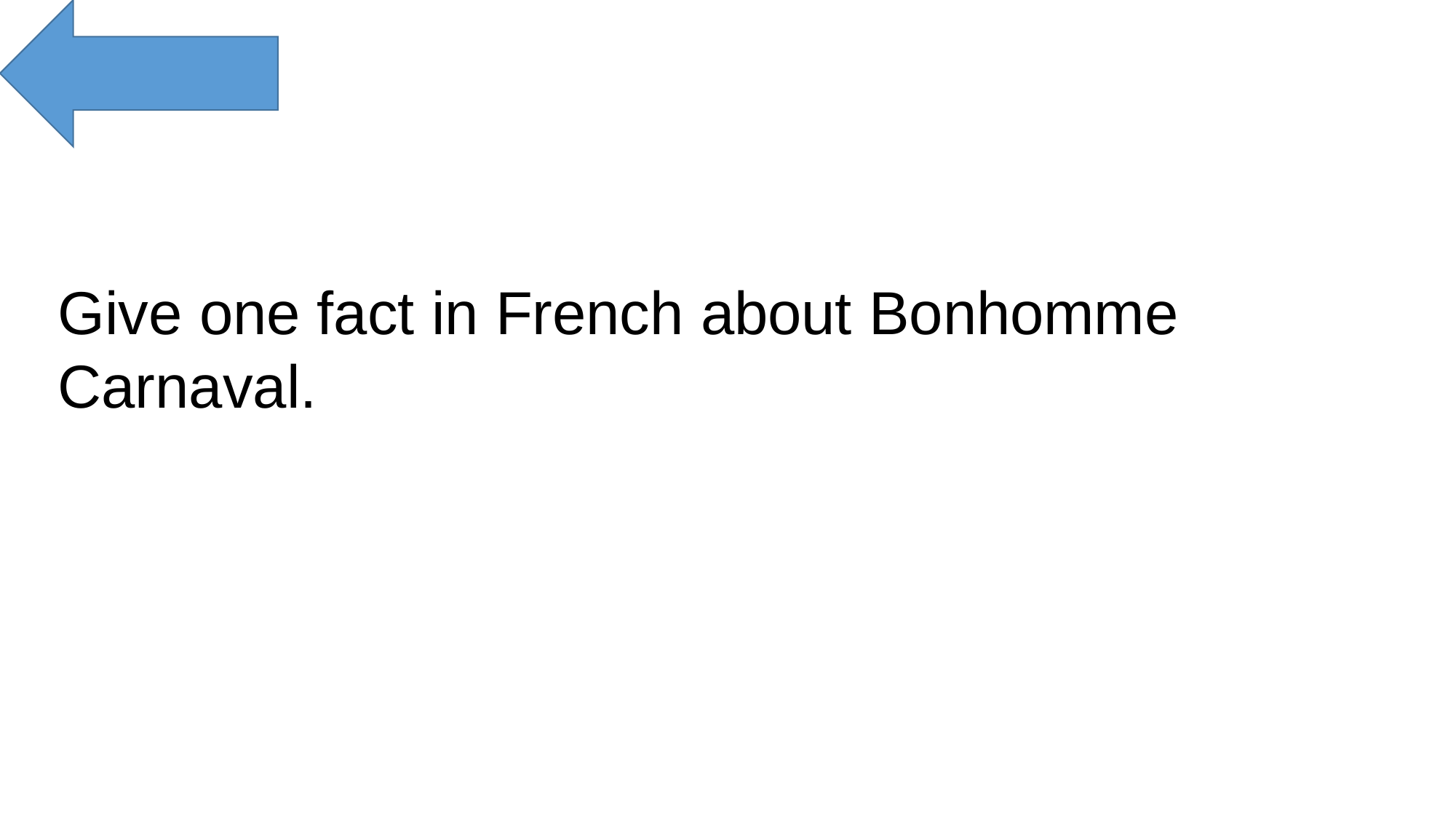

Give one fact in French about Bonhomme Carnaval.